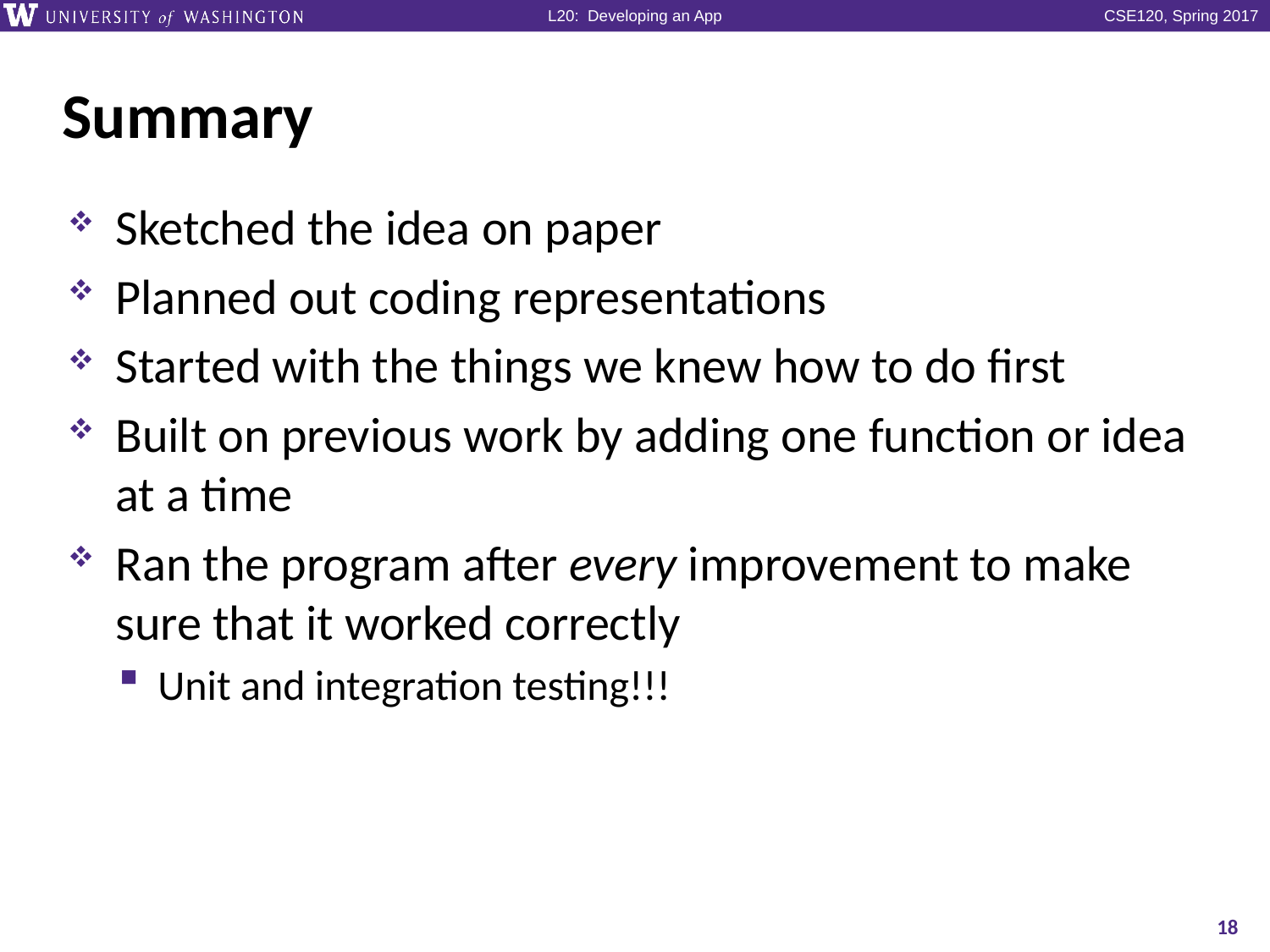

# Summary
Sketched the idea on paper
Planned out coding representations
Started with the things we knew how to do first
Built on previous work by adding one function or idea at a time
Ran the program after every improvement to make sure that it worked correctly
Unit and integration testing!!!
18